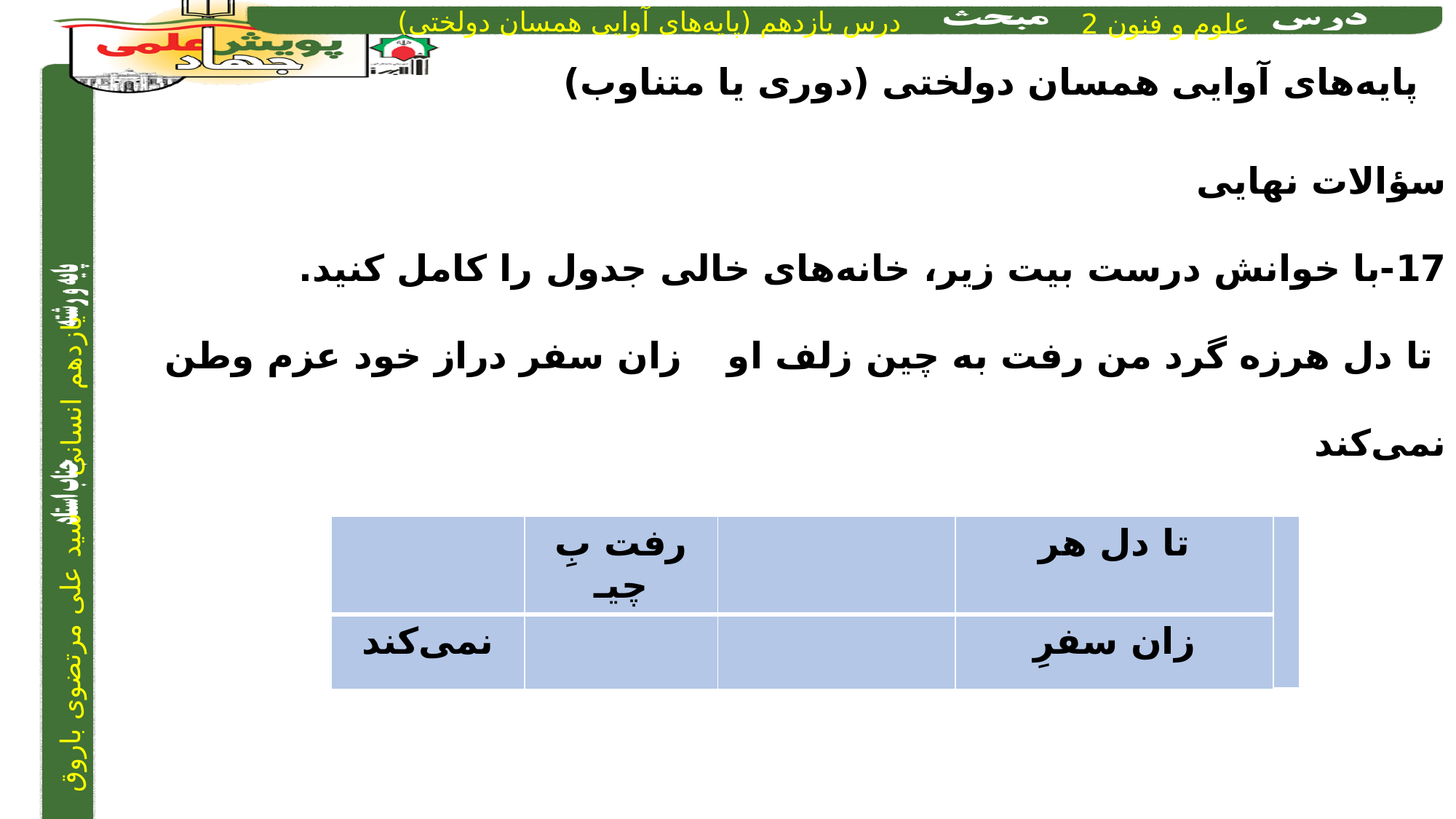

پایه‌های آوایی همسان دولختی (دوری یا متناوب)
سؤالات نهایی
17-با خوانش درست بیت زیر، خانه‌های خالی جدول را کامل کنید.‌
 تا دل هرزه گرد من رفت به چین زلف او	 	زان سفر دراز خود عزم وطن نمی‌کند
|  | رفت بِ چیـ |  | تا دل هر |  |
| --- | --- | --- | --- | --- |
| نمی‌کند |  |  | زان سفرِ |  |